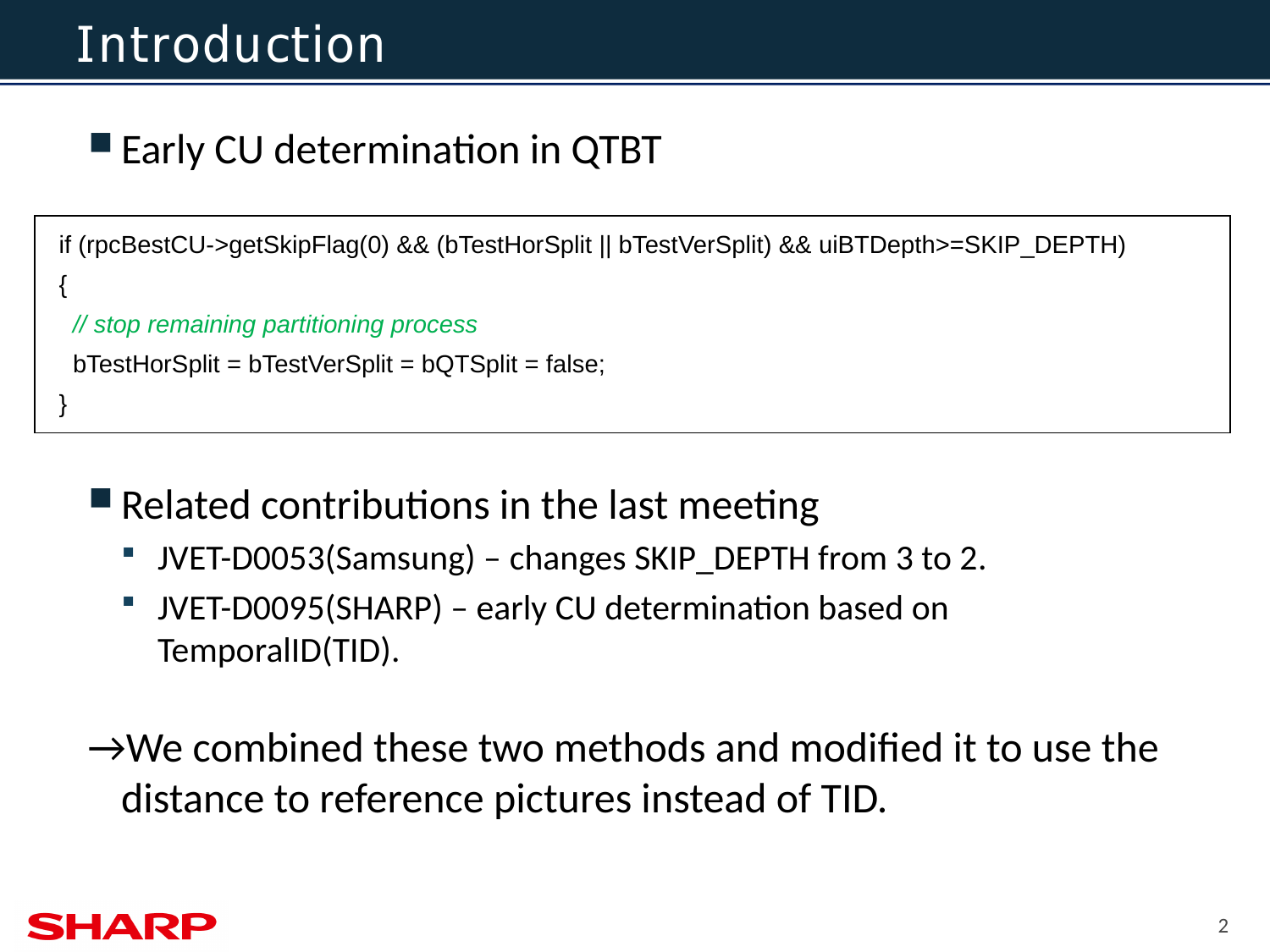

# Introduction
Early CU determination in QTBT

Related contributions in the last meeting
JVET-D0053(Samsung) – changes SKIP_DEPTH from 3 to 2.
JVET-D0095(SHARP) – early CU determination based on
TemporalID(TID).

→We combined these two methods and modified it to use the distance to reference pictures instead of TID.

| if (rpcBestCU->getSkipFlag(0) && (bTestHorSplit || bTestVerSplit) && uiBTDepth>=SKIP\_DEPTH) { // stop remaining partitioning process bTestHorSplit = bTestVerSplit = bQTSplit = false; } |
| --- |
2